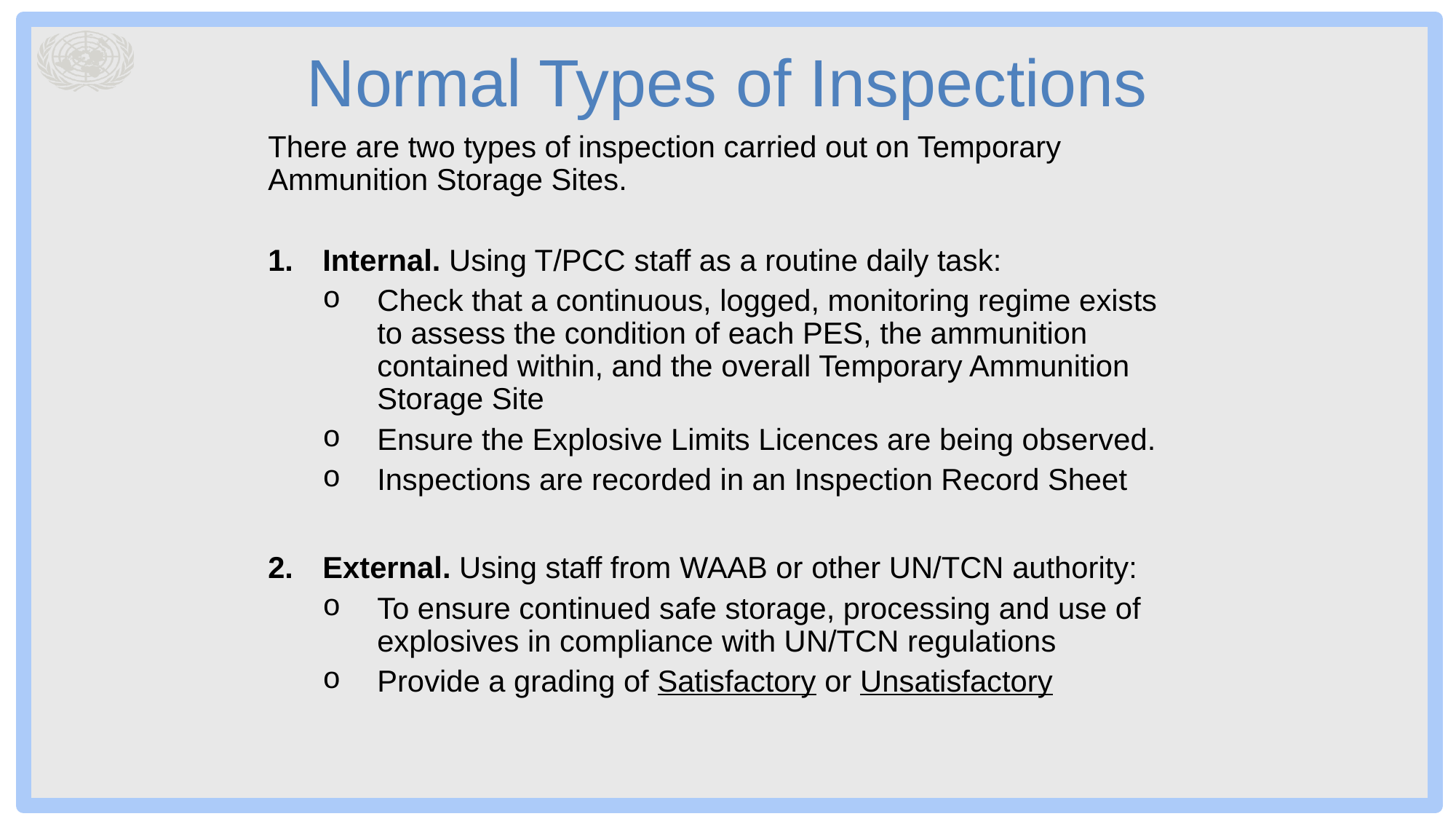

# Normal Types of Inspections
There are two types of inspection carried out on Temporary Ammunition Storage Sites.

Internal. Using T/PCC staff as a routine daily task:
Check that a continuous, logged, monitoring regime exists to assess the condition of each PES, the ammunition contained within, and the overall Temporary Ammunition Storage Site
Ensure the Explosive Limits Licences are being observed.
Inspections are recorded in an Inspection Record Sheet

External. Using staff from WAAB or other UN/TCN authority:
To ensure continued safe storage, processing and use of explosives in compliance with UN/TCN regulations
Provide a grading of Satisfactory or Unsatisfactory